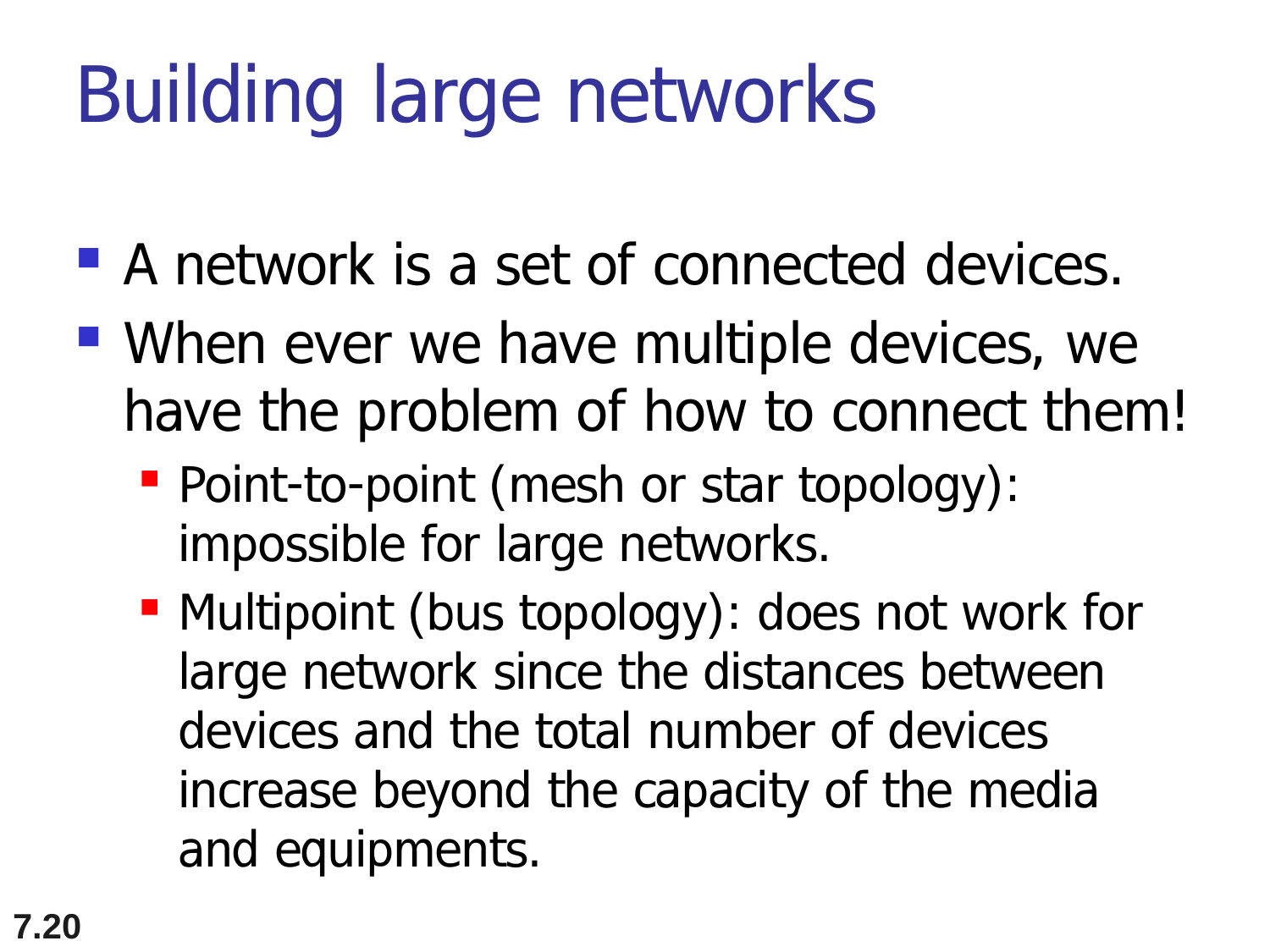

# Building large networks
A network is a set of connected devices.
When ever we have multiple devices, we have the problem of how to connect them!
Point-to-point (mesh or star topology): impossible for large networks.
Multipoint (bus topology): does not work for large network since the distances between devices and the total number of devices increase beyond the capacity of the media and equipments.
7.20